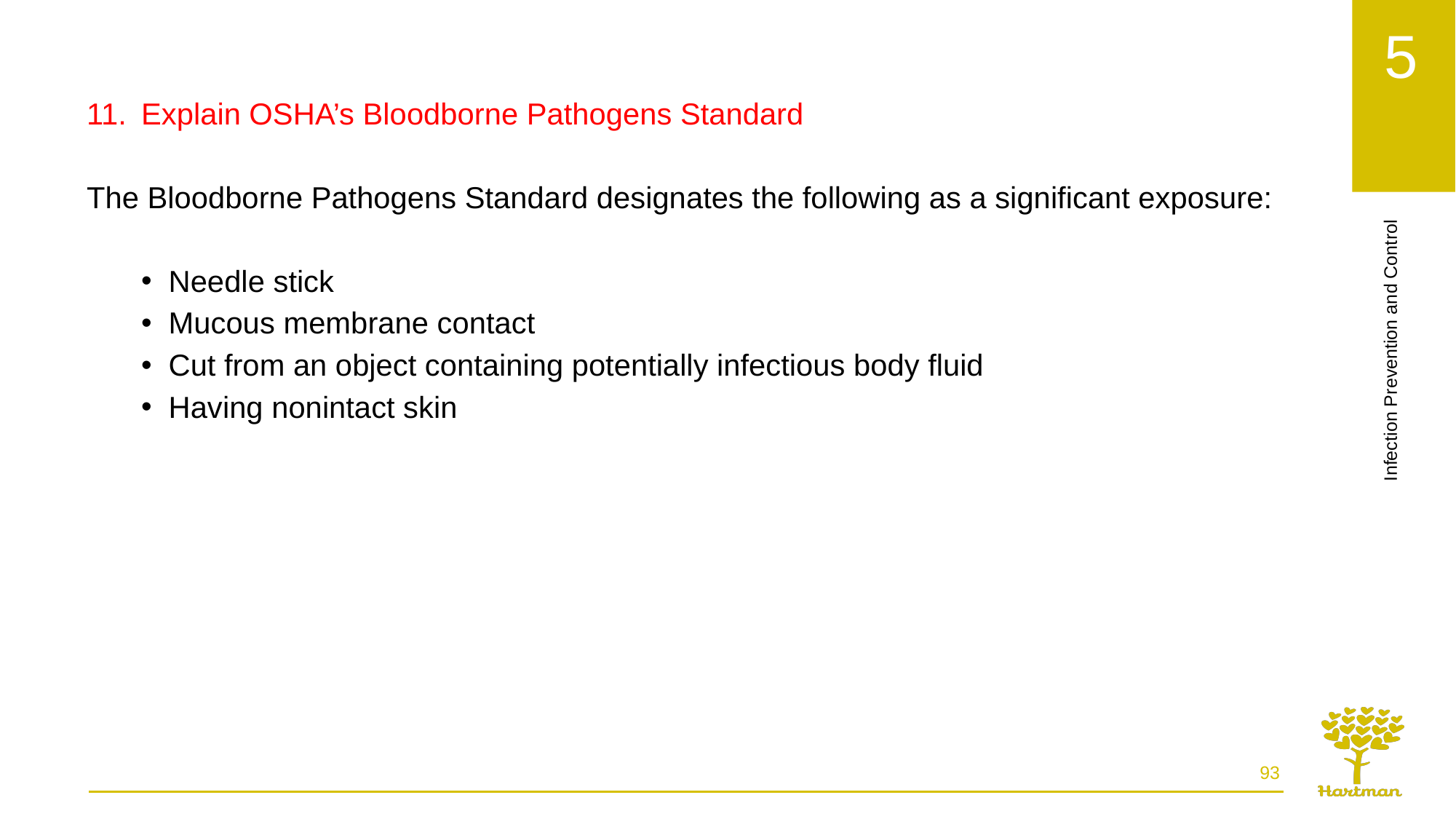

Explain OSHA’s Bloodborne Pathogens Standard

The Bloodborne Pathogens Standard designates the following as a significant exposure:

Needle stick
Mucous membrane contact
Cut from an object containing potentially infectious body fluid
Having nonintact skin

93